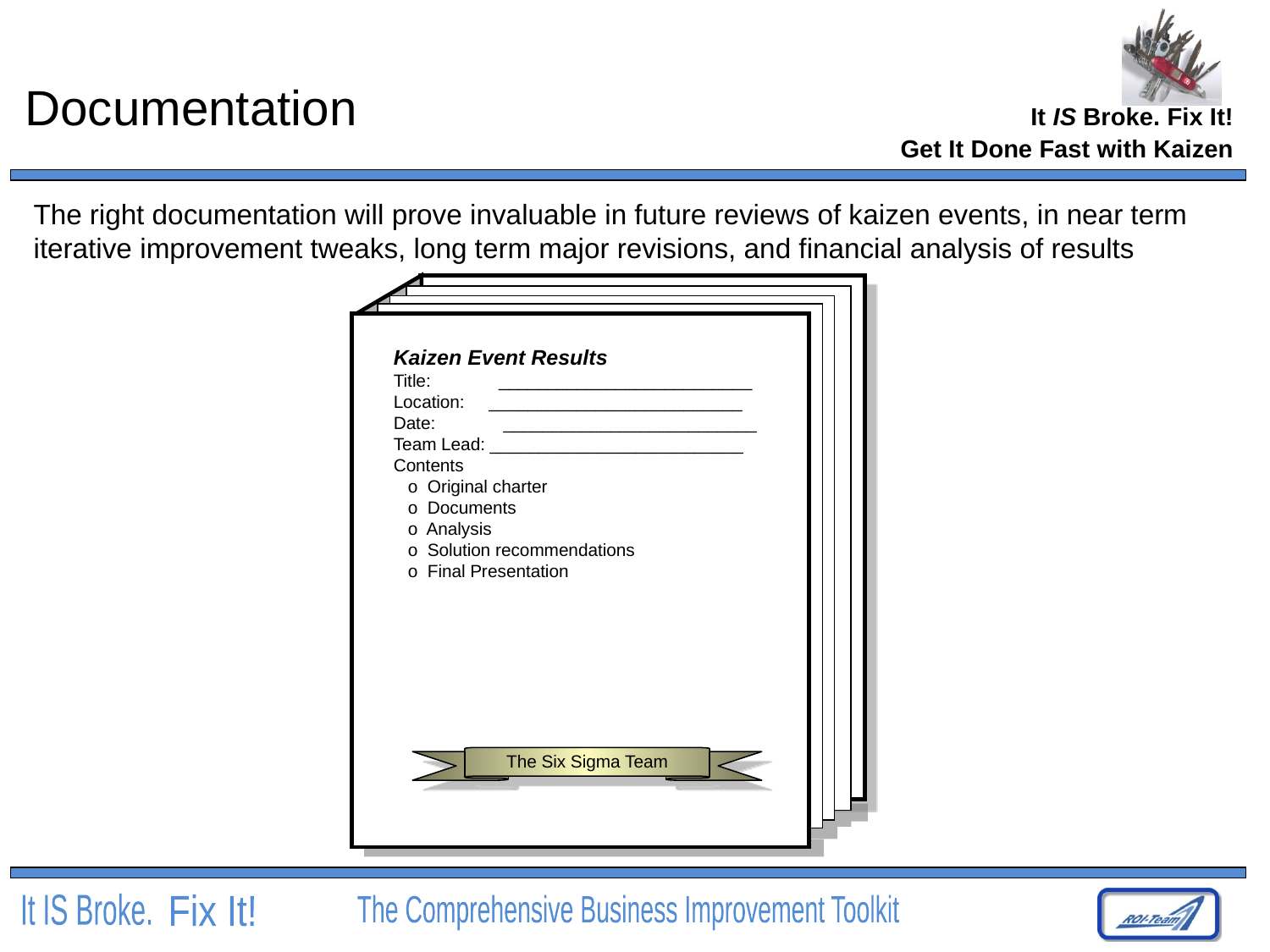

# Documentation
Get It Done Fast with Kaizen
The right documentation will prove invaluable in future reviews of kaizen events, in near term iterative improvement tweaks, long term major revisions, and financial analysis of results

Kaizen Event Results
Title:              __________________________
Location:     __________________________
Date:              __________________________
Team Lead: __________________________
Contents
   o  Original charter
   o  Documents
   o  Analysis
   o  Solution recommendations
   o  Final Presentation

The Six Sigma Team